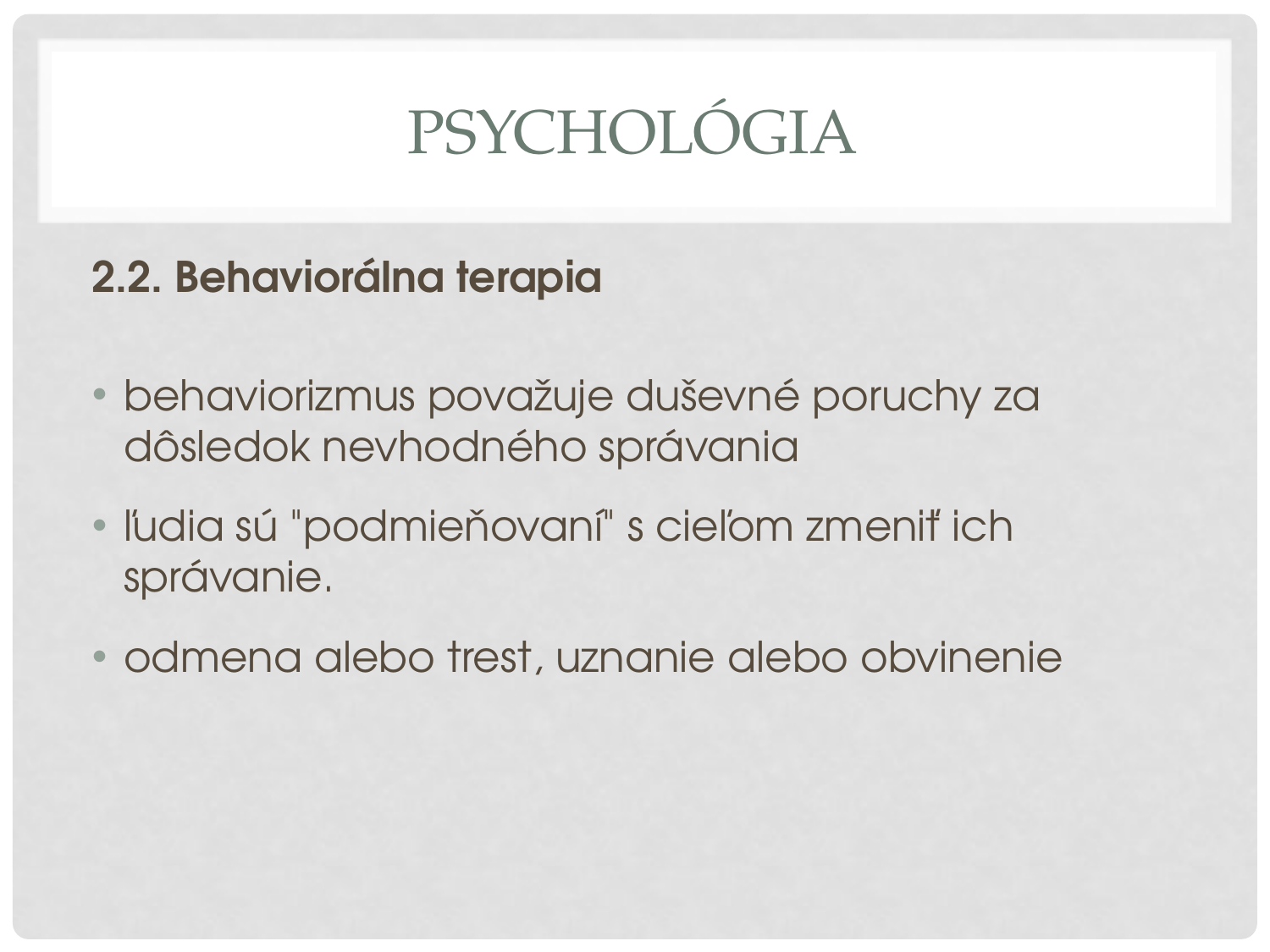

# Psychológia
2.2. Behaviorálna terapia

behaviorizmus považuje duševné poruchy za dôsledok nevhodného správania
ľudia sú "podmieňovaní" s cieľom zmeniť ich správanie.
odmena alebo trest, uznanie alebo obvinenie